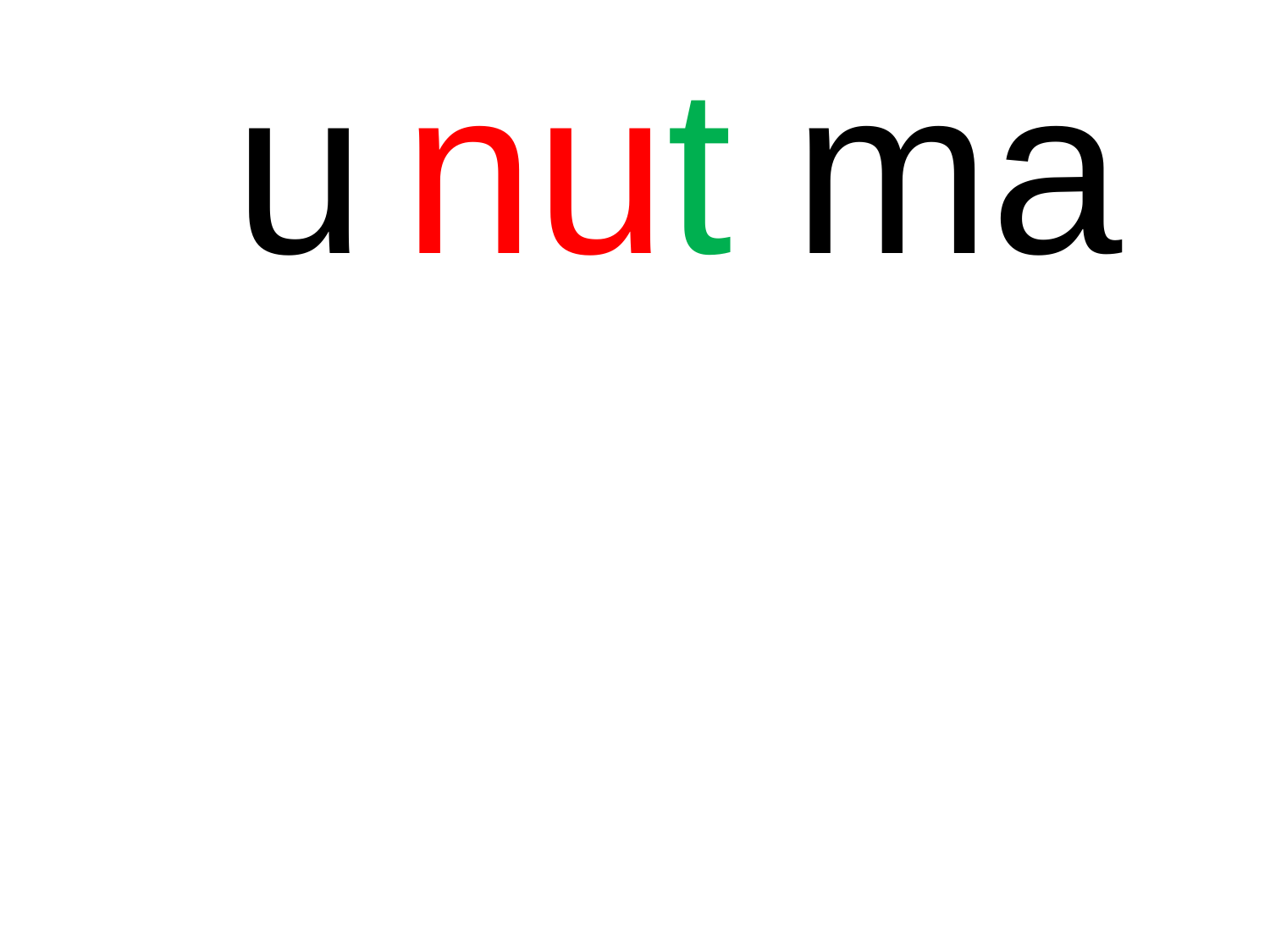

| u |
| --- |
| nut |
| --- |
| ma |
| --- |